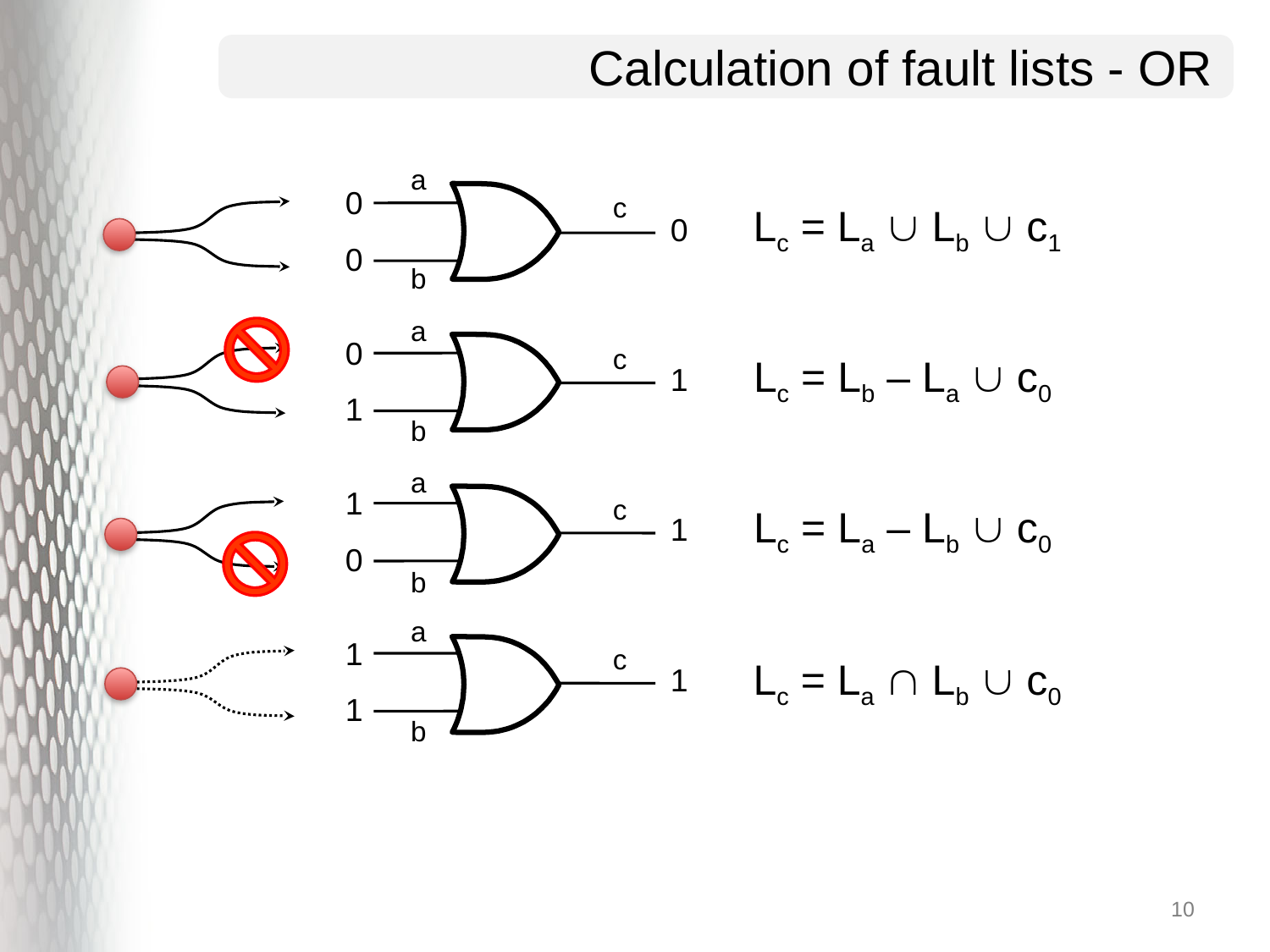

# Calculation of fault lists - OR
a
0
c

0
Lc = La ∪ Lb ∪ c1

0

b

a
0
c

1

Lc = Lb – La ∪ c0

1

b

a
1
c
1

Lc = La – Lb ∪ c0

0

b

a
1
c
1

Lc = La ∩ Lb ∪ c0

1

b